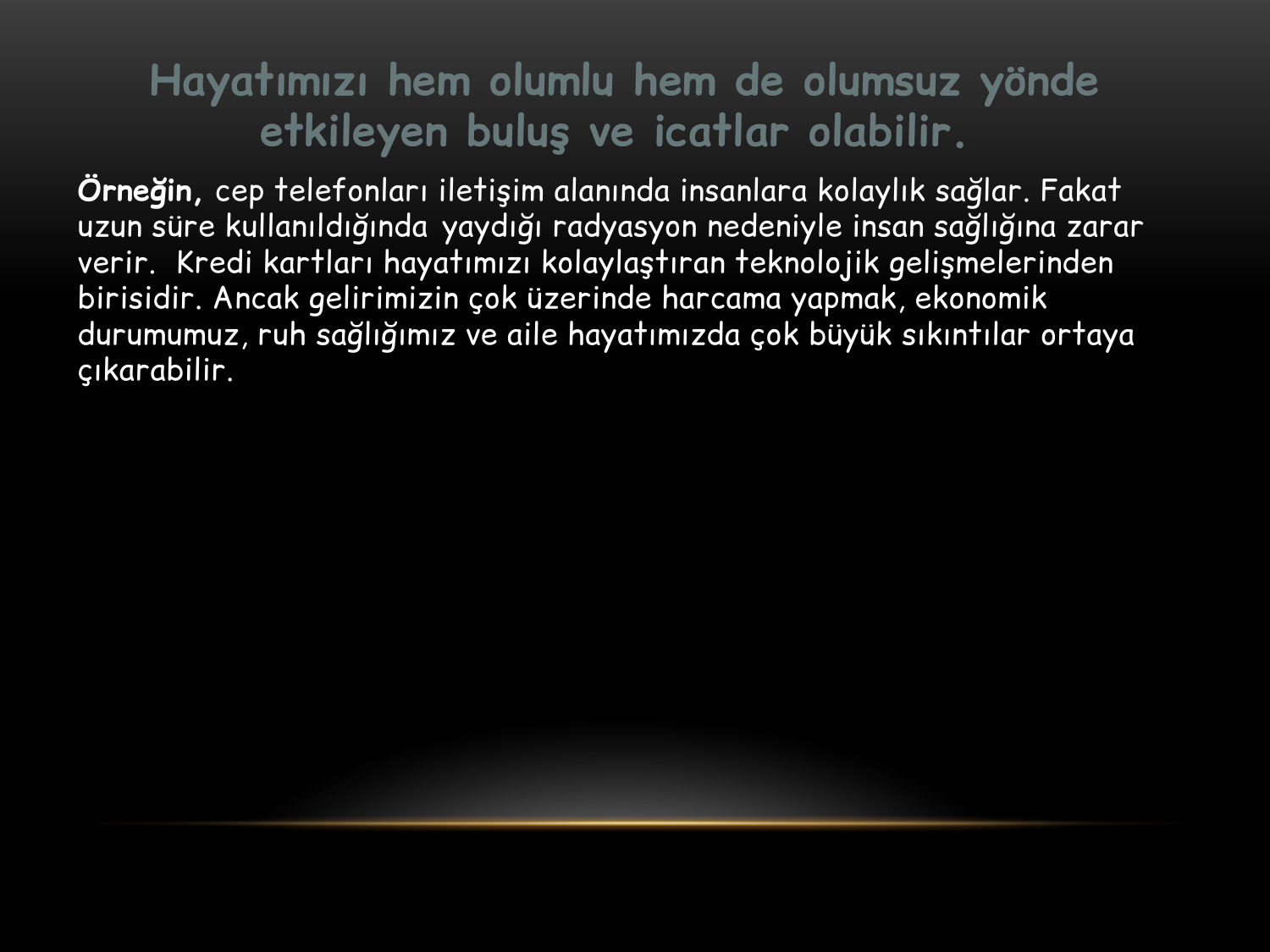

Hayatımızı hem olumlu hem de olumsuz yönde etkileyen buluş ve icatlar olabilir.
Örneğin, cep telefonları iletişim alanında insanlara kolaylık sağlar. Fakat uzun süre kullanıldığında yaydığı radyasyon nedeniyle insan sağlığına zarar verir.  Kredi kartları hayatımızı kolaylaştıran teknolojik gelişmelerinden birisidir. Ancak gelirimizin çok üzerinde harcama yapmak, ekonomik durumumuz, ruh sağlığımız ve aile hayatımızda çok büyük sıkıntılar ortaya çıkarabilir.